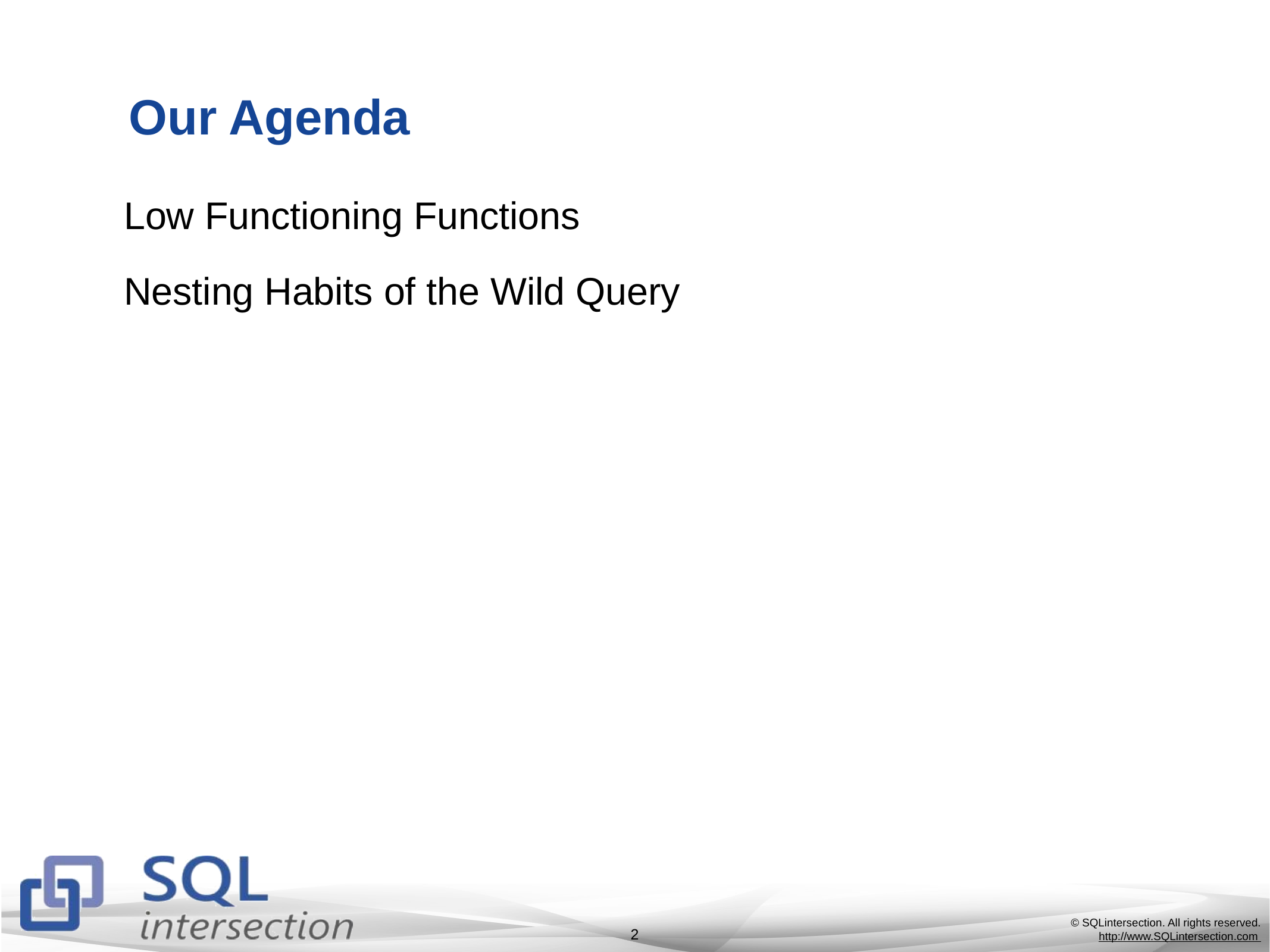

# Our Agenda
Low Functioning Functions
Nesting Habits of the Wild Query